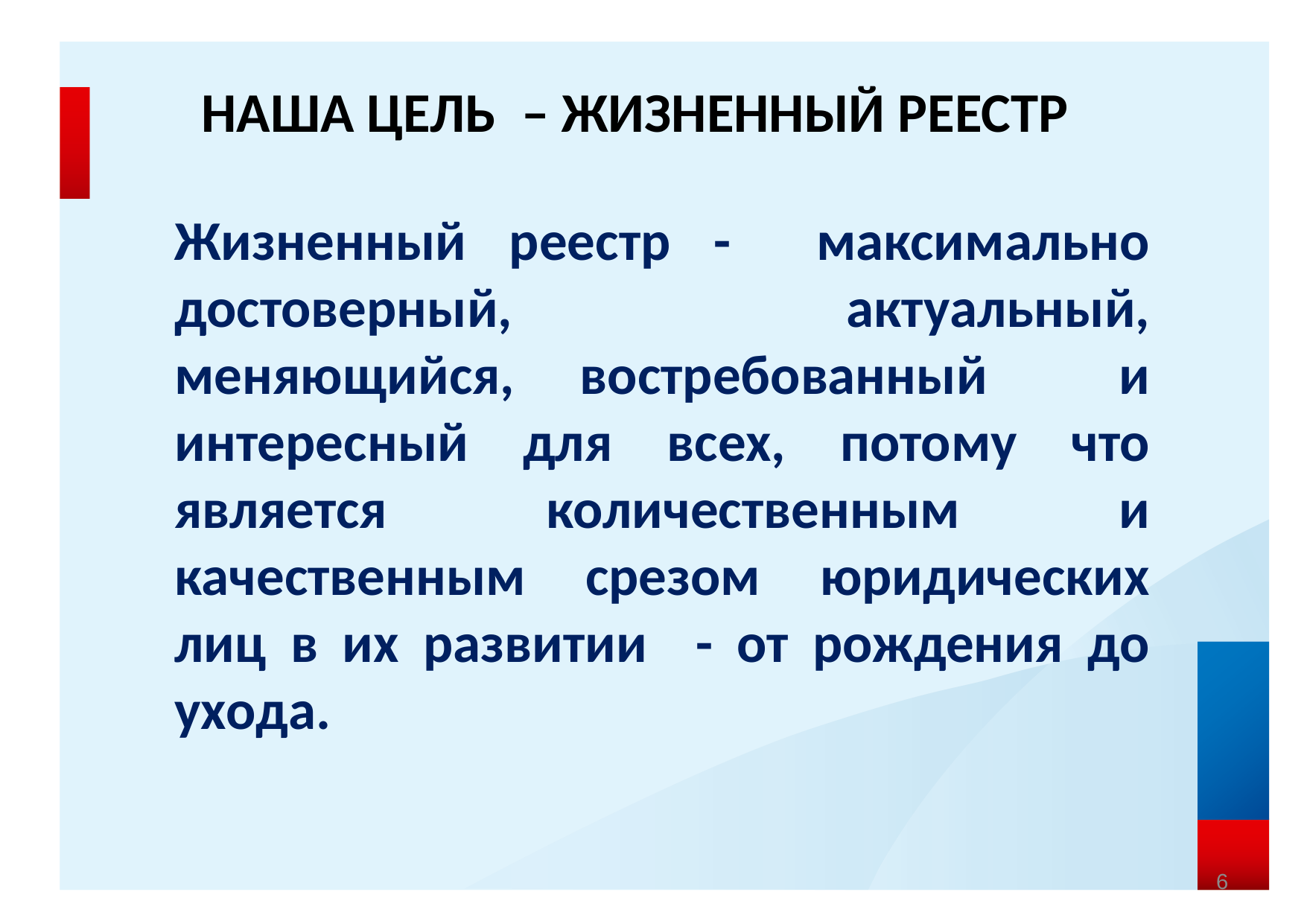

# НАША ЦЕЛЬ  – ЖИЗНЕННЫЙ РЕЕСТР
Жизненный реестр -  максимально достоверный, актуальный, меняющийся, востребованный  и интересный для всех, потому что является количественным и качественным срезом юридических лиц в их развитии  - от рождения до ухода.

6